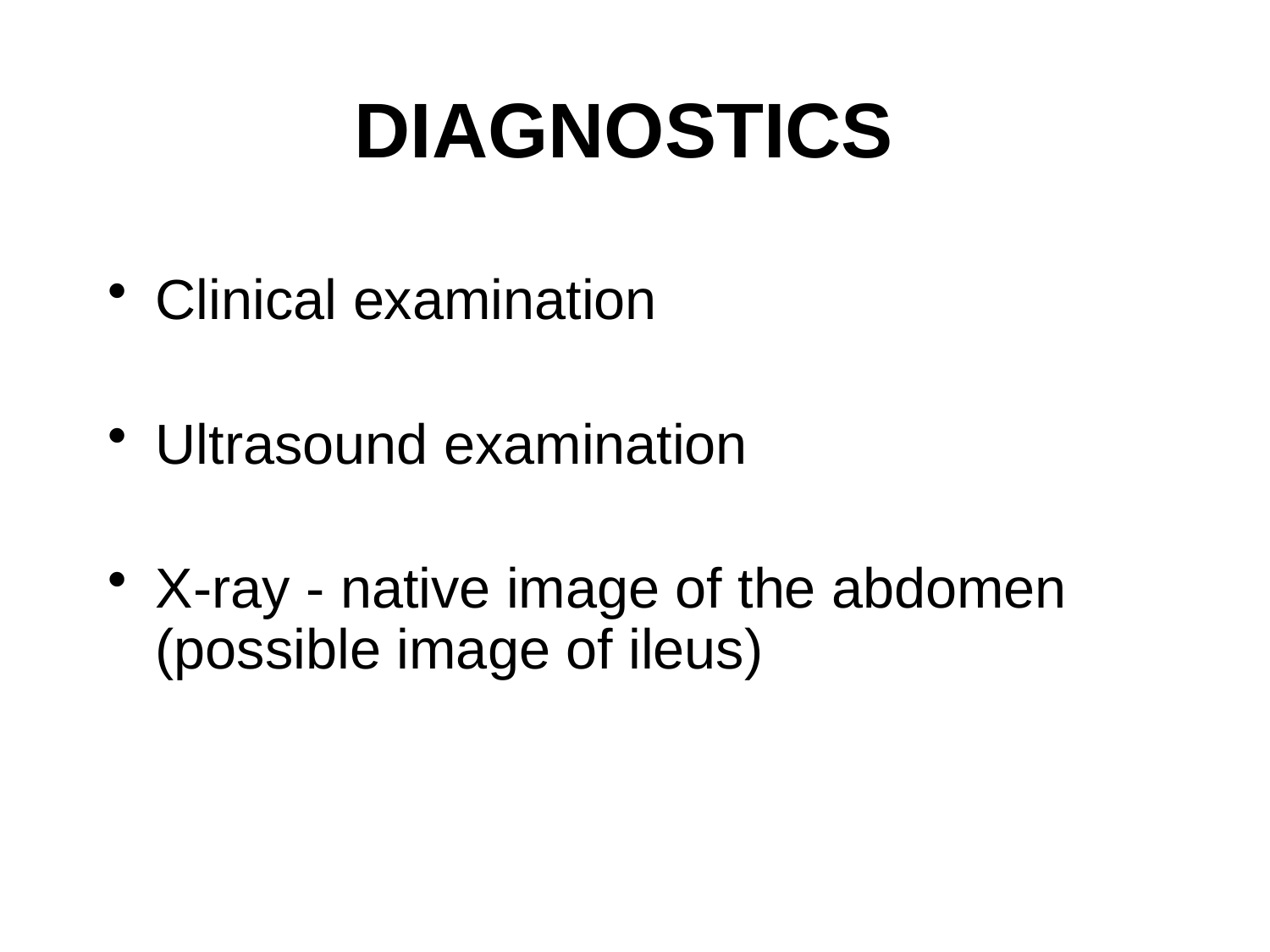

# DIAGNOSTICS
Clinical examination

Ultrasound examination

X-ray - native image of the abdomen (possible image of ileus)